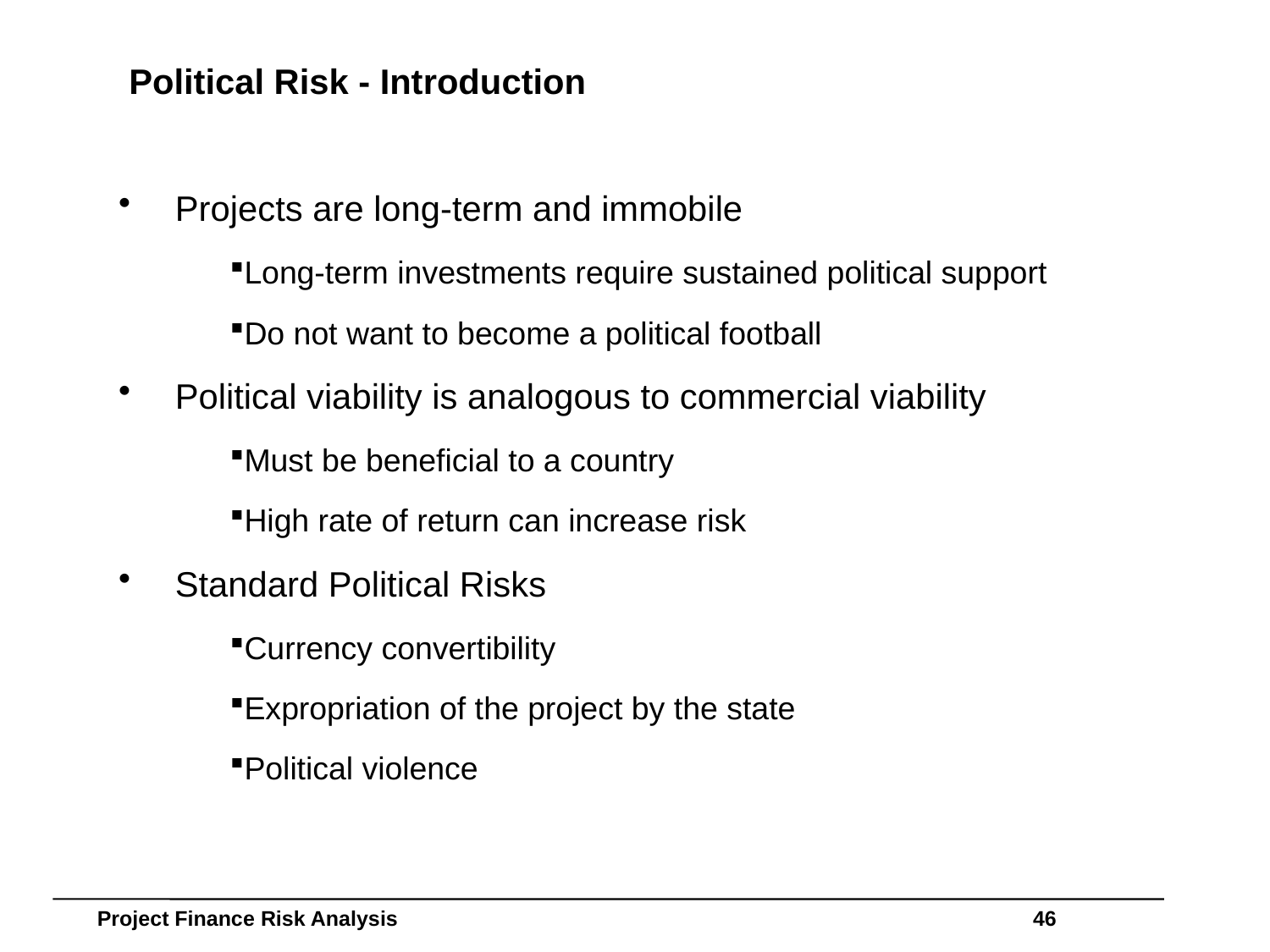

# Political Risk - Introduction
Projects are long-term and immobile
Long-term investments require sustained political support
Do not want to become a political football
Political viability is analogous to commercial viability
Must be beneficial to a country
High rate of return can increase risk
Standard Political Risks
Currency convertibility
Expropriation of the project by the state
Political violence